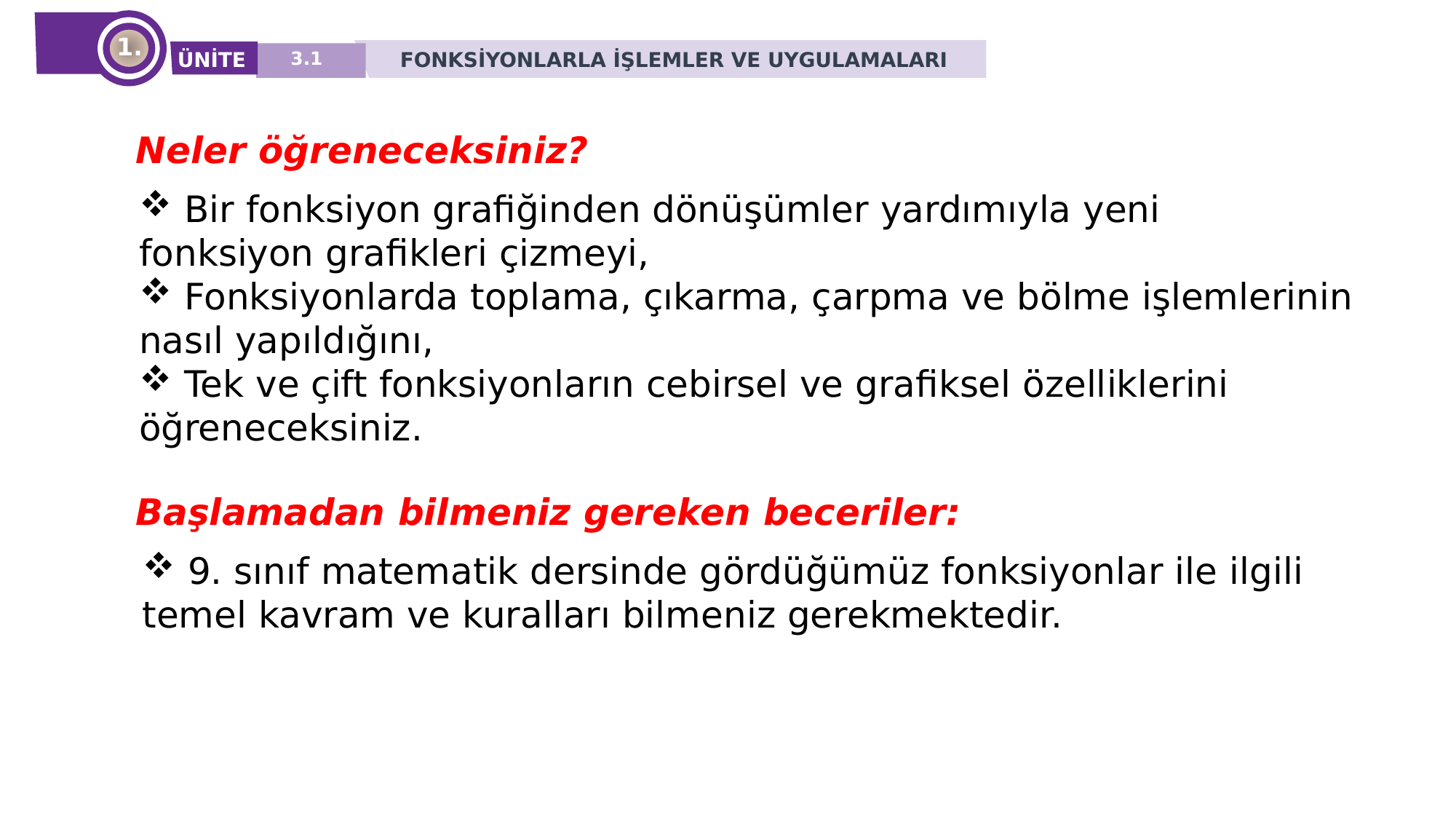

1.

FONKSİYONLARLA İŞLEMLER VE UYGULAMALARI
ÜNİTE

3.1

Neler öğreneceksiniz?
Bir fonksiyon grafiğinden dönüşümler yardımıyla yeni
fonksiyon grafikleri çizmeyi,
Fonksiyonlarda toplama, çıkarma, çarpma ve bölme işlemlerinin
nasıl yapıldığını,
Tek ve çift fonksiyonların cebirsel ve grafiksel özelliklerini
öğreneceksiniz.
Başlamadan bilmeniz gereken beceriler:
9. sınıf matematik dersinde gördüğümüz fonksiyonlar ile ilgili
temel kavram ve kuralları bilmeniz gerekmektedir.